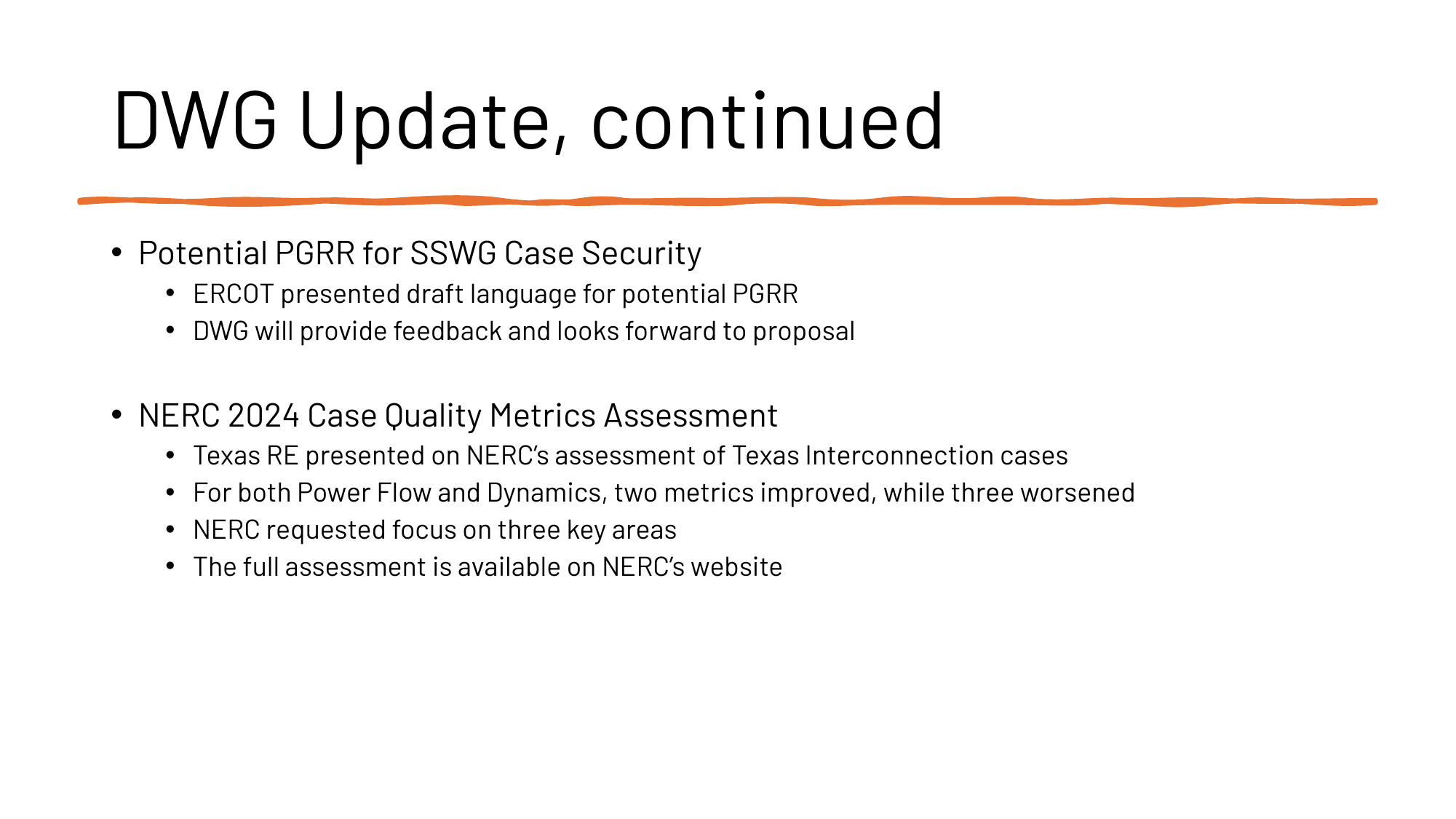

# DWG Update, continued

Potential PGRR for SSWG Case Security
ERCOT presented draft language for potential PGRR
DWG will provide feedback and looks forward to proposal

NERC 2024 Case Quality Metrics Assessment
Texas RE presented on NERC’s assessment of Texas Interconnection cases
For both Power Flow and Dynamics, two metrics improved, while three worsened
NERC requested focus on three key areas
The full assessment is available on NERC’s website